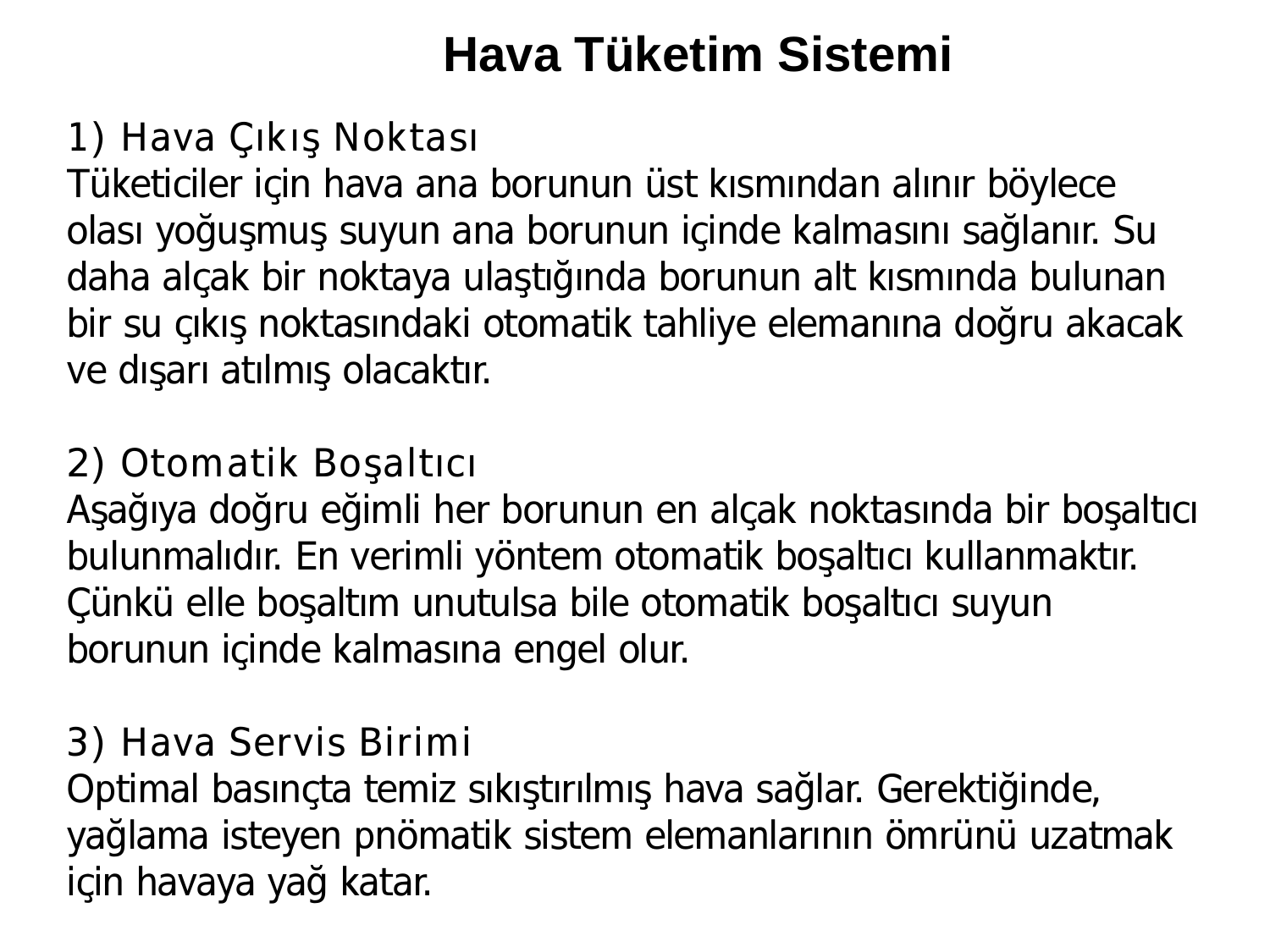

Hava Tüketim Sistemi
1) Hava Çıkış Noktası
Tüketiciler için hava ana borunun üst kısmından alınır böylece olası yoğuşmuş suyun ana borunun içinde kalmasını sağlanır. Su daha alçak bir noktaya ulaştığında borunun alt kısmında bulunan bir su çıkış noktasındaki otomatik tahliye elemanına doğru akacak ve dışarı atılmış olacaktır.
2) Otomatik Boşaltıcı
Aşağıya doğru eğimli her borunun en alçak noktasında bir boşaltıcı bulunmalıdır. En verimli yöntem otomatik boşaltıcı kullanmaktır. Çünkü elle boşaltım unutulsa bile otomatik boşaltıcı suyun borunun içinde kalmasına engel olur.
3) Hava Servis Birimi
Optimal basınçta temiz sıkıştırılmış hava sağlar. Gerektiğinde, yağlama isteyen pnömatik sistem elemanlarının ömrünü uzatmak için havaya yağ katar.